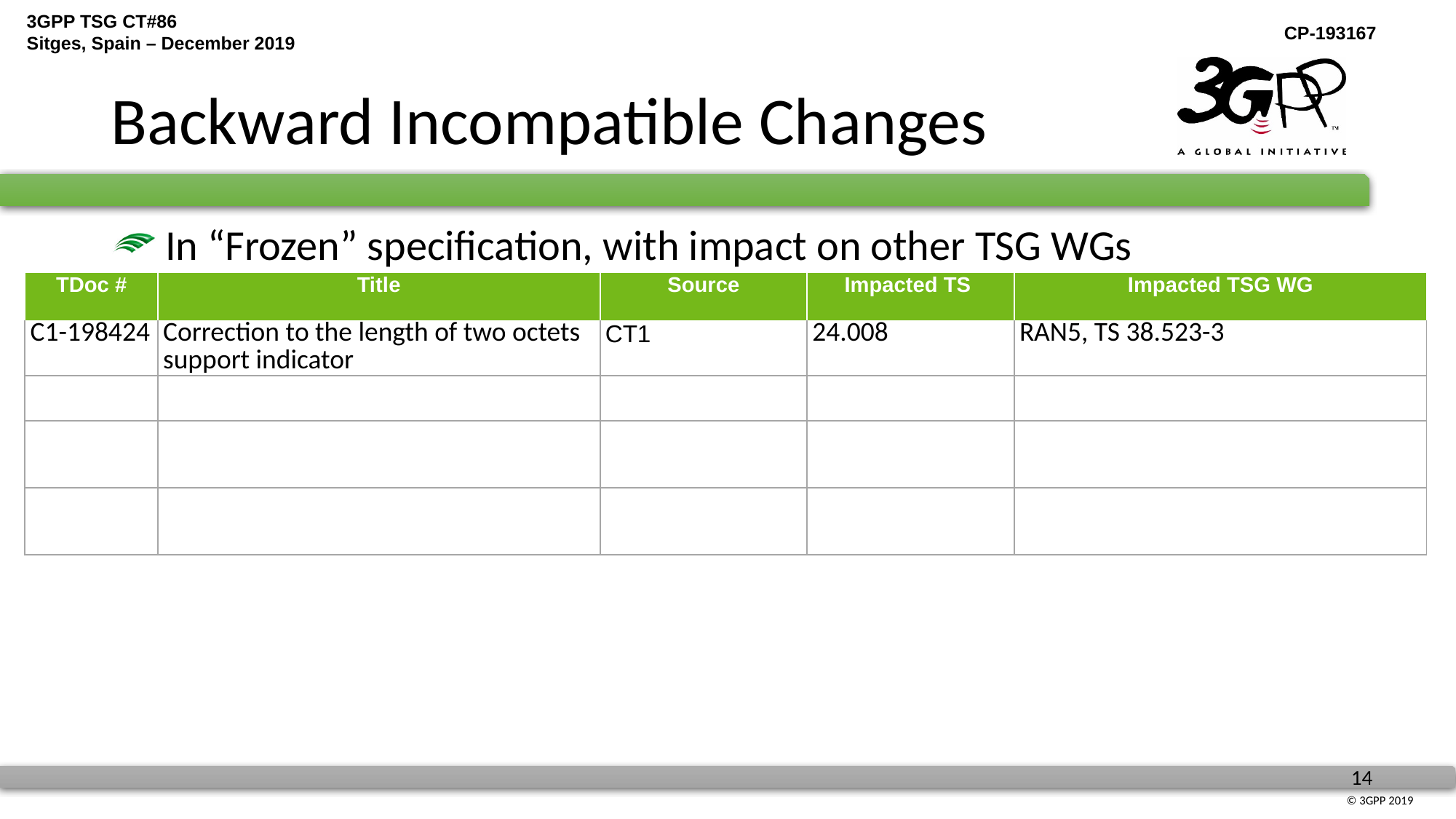

# Backward Incompatible Changes
 In “Frozen” specification, with impact on other TSG WGs
| TDoc # | Title | Source | Impacted TS | Impacted TSG WG |
| --- | --- | --- | --- | --- |
| C1-198424 | Correction to the length of two octets support indicator | CT1 | 24.008 | RAN5, TS 38.523-3 |
|  |  |  |  |  |
|  |  |  |  |  |
|  |  |  |  |  |